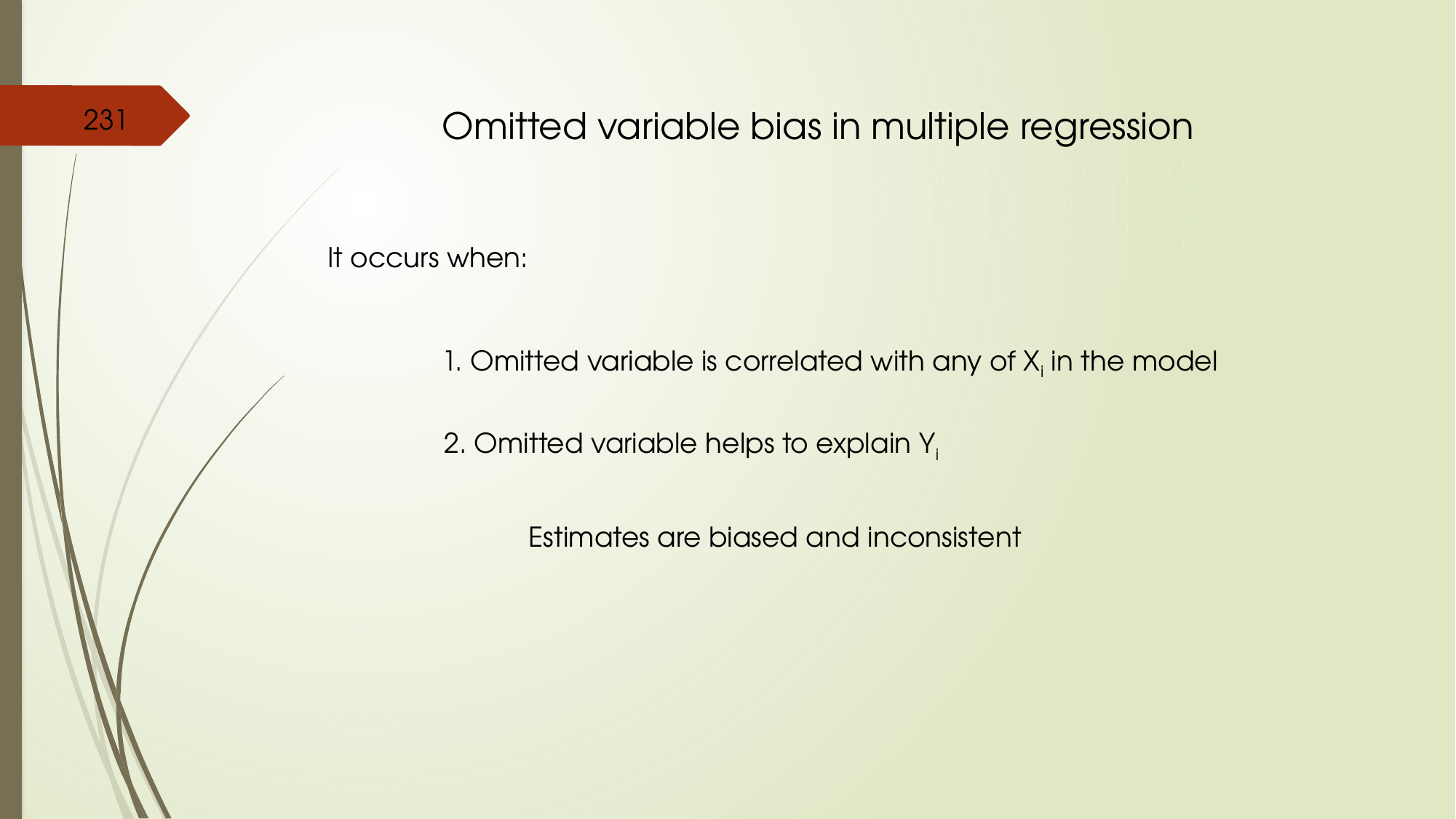

231
Omitted variable bias in multiple regression
It occurs when:
1. Omitted variable is correlated with any of Xi in the model
2. Omitted variable helps to explain Yi
Estimates are biased and inconsistent